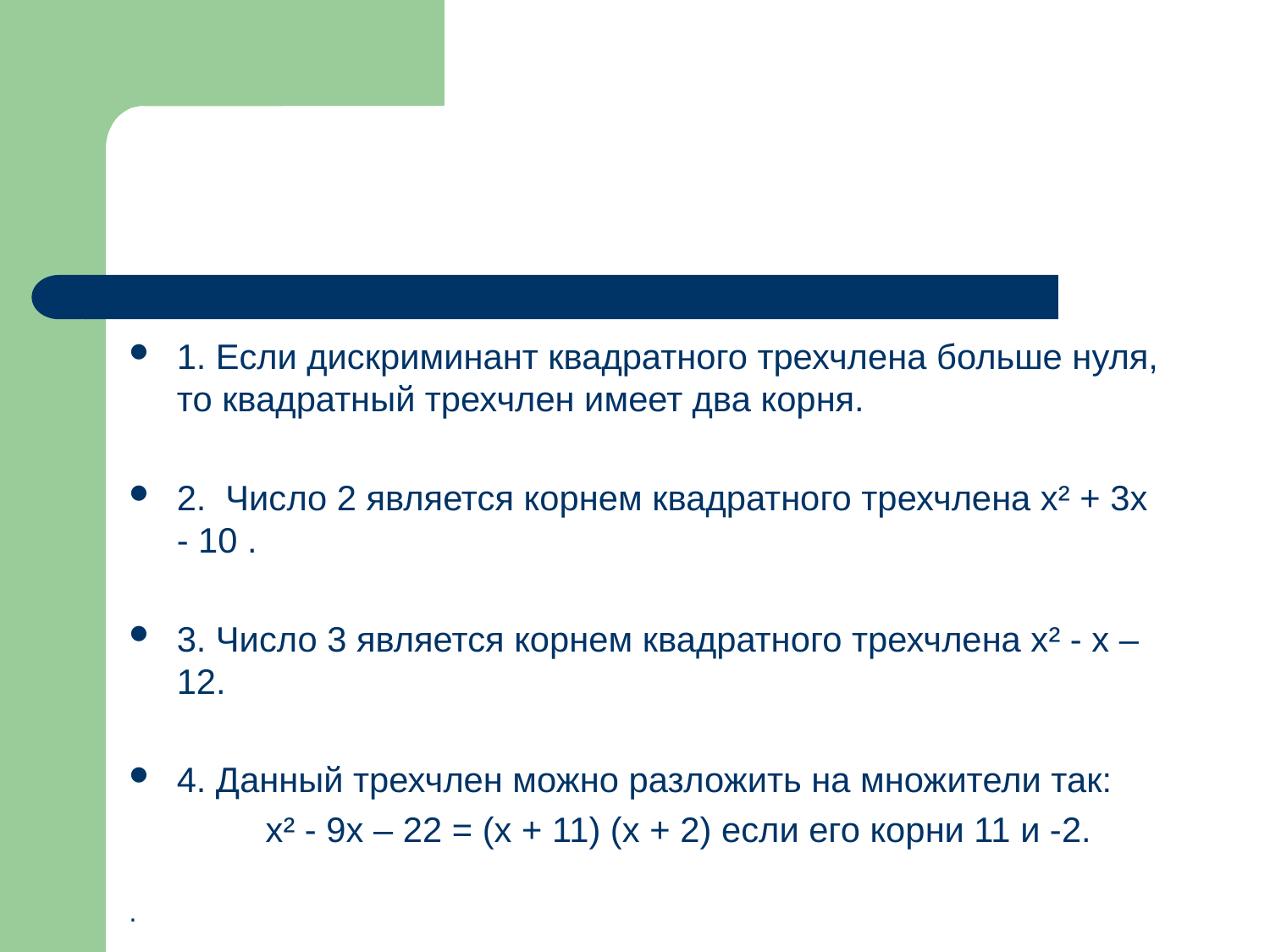

#
1. Если дискриминант квадратного трехчлена больше нуля, то квадратный трехчлен имеет два корня.

2.  Число 2 является корнем квадратного трехчлена х² + 3х  - 10 .

3. Число 3 является корнем квадратного трехчлена х² - х – 12.

4. Данный трехчлен можно разложить на множители так:
              х² - 9х – 22 = (х + 11) (х + 2) если его корни 11 и -2.

.